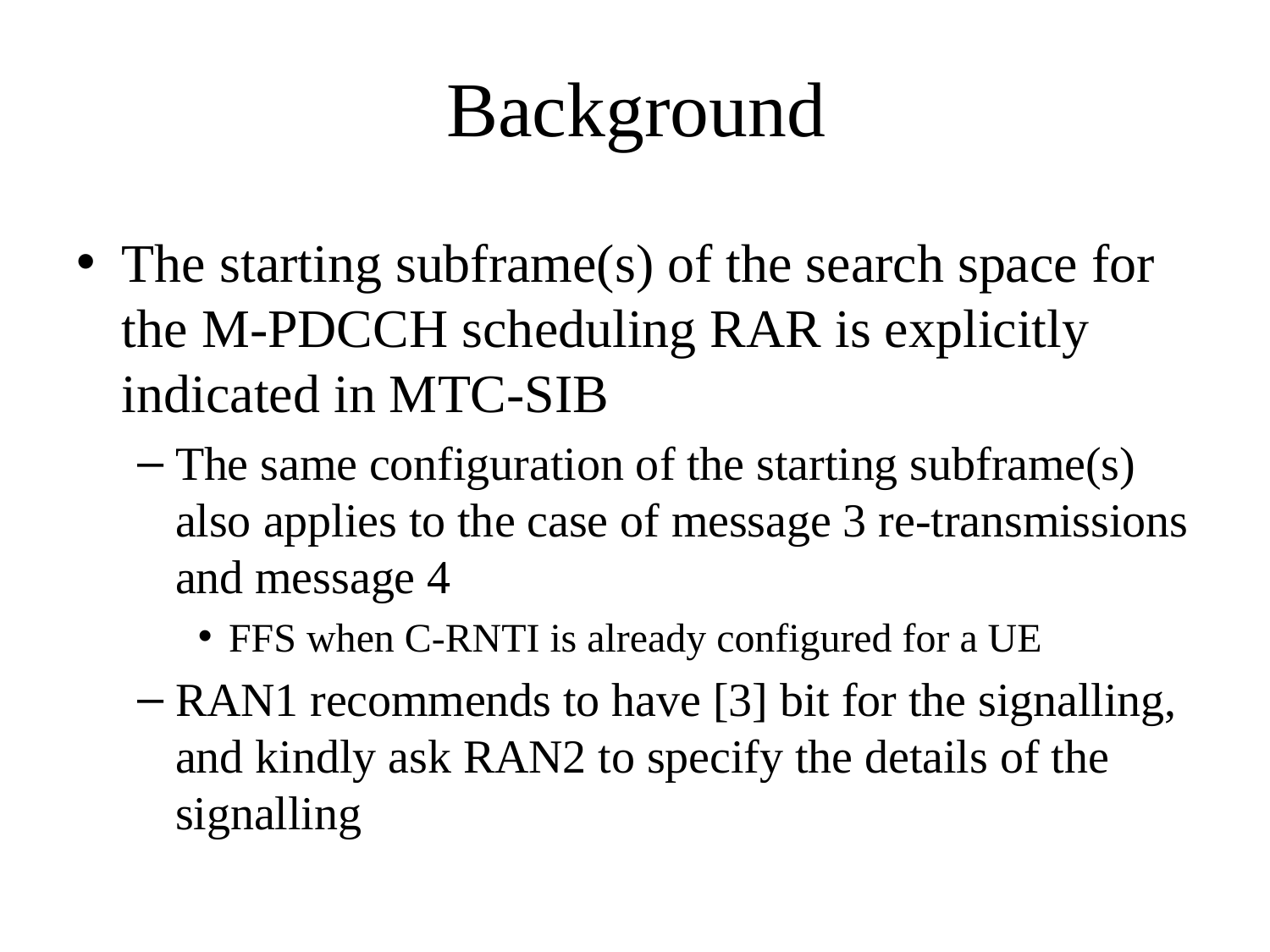

# Background
The starting subframe(s) of the search space for the M-PDCCH scheduling RAR is explicitly indicated in MTC-SIB
The same configuration of the starting subframe(s) also applies to the case of message 3 re-transmissions and message 4
FFS when C-RNTI is already configured for a UE
RAN1 recommends to have [3] bit for the signalling, and kindly ask RAN2 to specify the details of the signalling